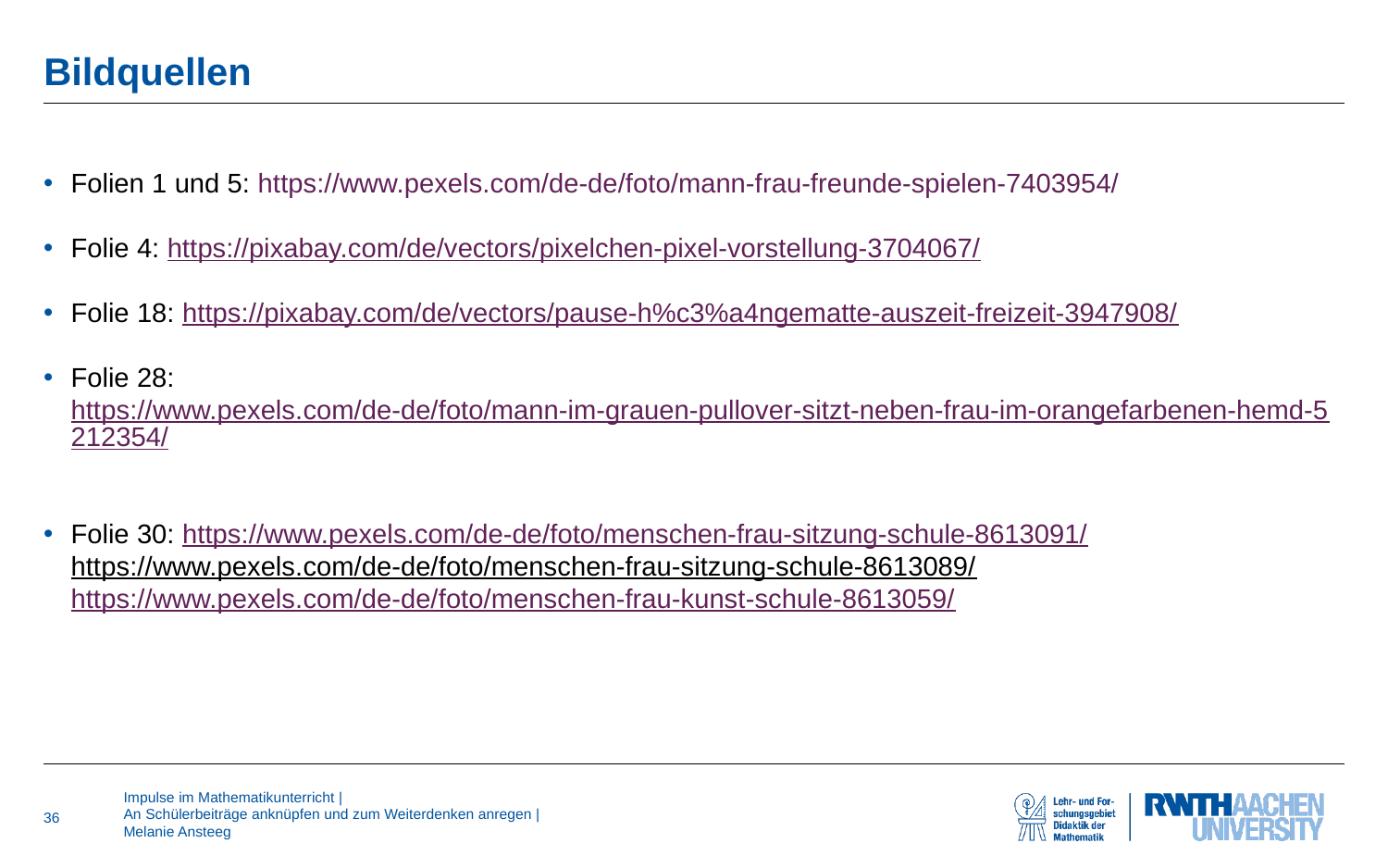

# Bildquellen
Folien 1 und 5: https://www.pexels.com/de-de/foto/mann-frau-freunde-spielen-7403954/

Folie 4: https://pixabay.com/de/vectors/pixelchen-pixel-vorstellung-3704067/

Folie 18: https://pixabay.com/de/vectors/pause-h%c3%a4ngematte-auszeit-freizeit-3947908/

Folie 28: https://www.pexels.com/de-de/foto/mann-im-grauen-pullover-sitzt-neben-frau-im-orangefarbenen-hemd-5212354/

Folie 30: https://www.pexels.com/de-de/foto/menschen-frau-sitzung-schule-8613091/
https://www.pexels.com/de-de/foto/menschen-frau-sitzung-schule-8613089/
https://www.pexels.com/de-de/foto/menschen-frau-kunst-schule-8613059/